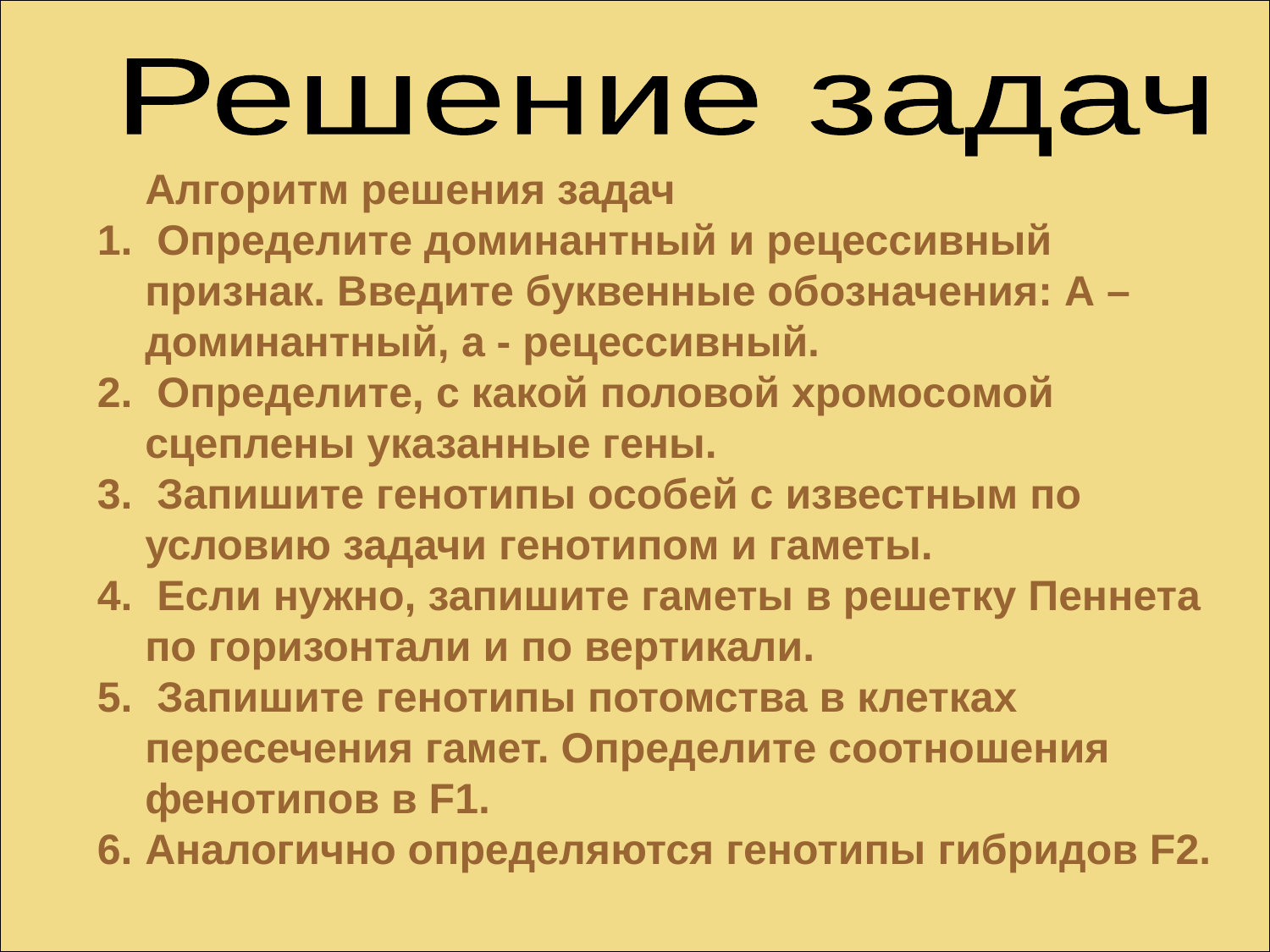

Решение задач
	Алгоритм решения задач
 Определите доминантный и рецессивный признак. Введите буквенные обозначения: А – доминантный, а - рецессивный.
 Определите, с какой половой хромосомой сцеплены указанные гены.
 Запишите генотипы особей с известным по условию задачи генотипом и гаметы.
 Если нужно, запишите гаметы в решетку Пеннета по горизонтали и по вертикали.
 Запишите генотипы потомства в клетках пересечения гамет. Определите соотношения фенотипов в F1.
Аналогично определяются генотипы гибридов F2.